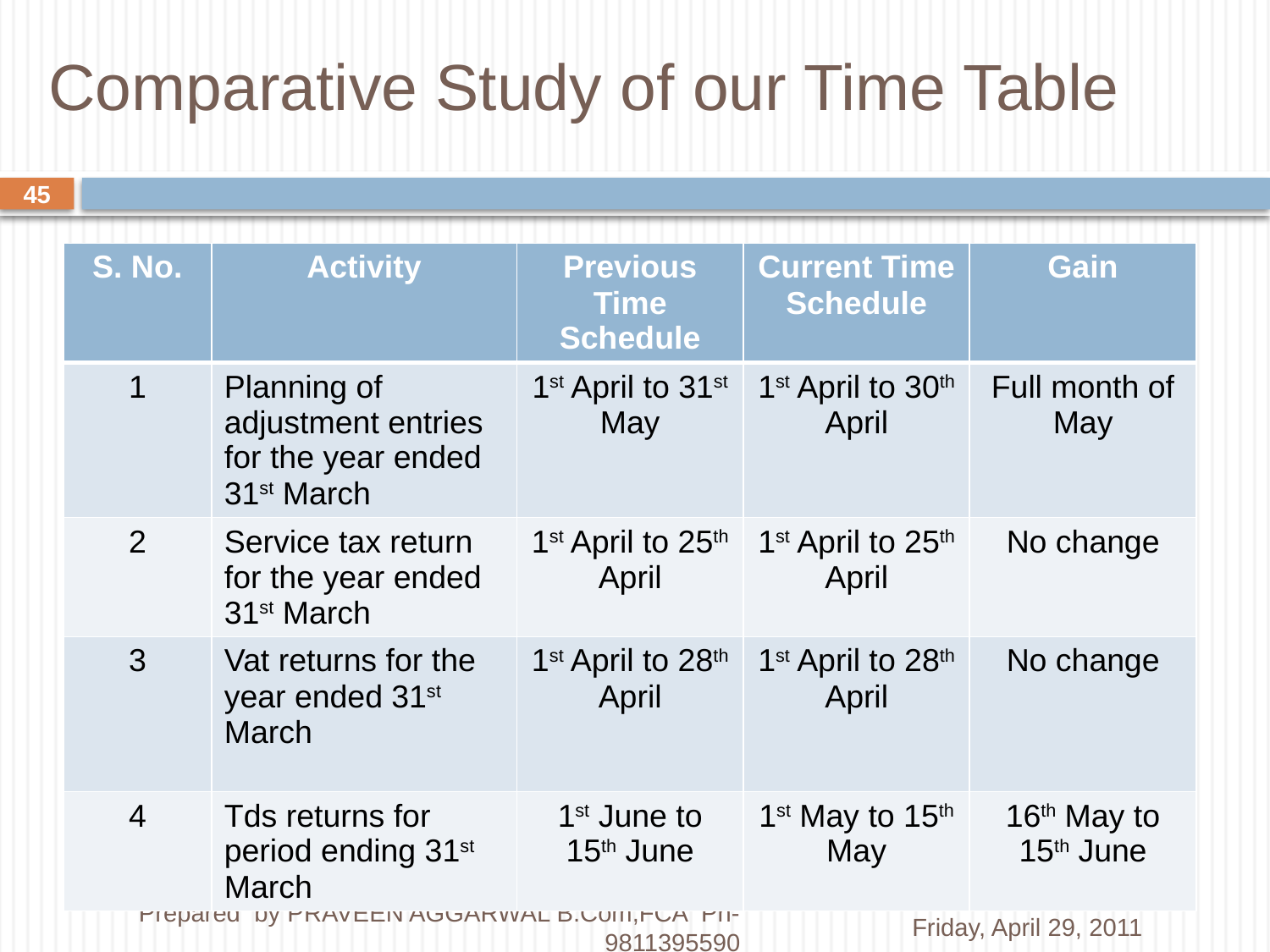

# Comparative Study of our Time Table
45
| S. No. | Activity | Previous Time Schedule | Current Time Schedule | Gain |
| --- | --- | --- | --- | --- |
| 1 | Planning of adjustment entries for the year ended 31st March | 1st April to 31st May | 1st April to 30th April | Full month of May |
| 2 | Service tax return for the year ended 31st March | 1st April to 25th April | 1st April to 25th April | No change |
| 3 | Vat returns for the year ended 31st March | 1st April to 28th April | 1st April to 28th April | No change |
| 4 | Tds returns for period ending 31st March | 1st June to 15th June | 1st May to 15th May | 16th May to 15th June |
Prepared  by PRAVEEN AGGARWAL B.Com,FCA  Ph-9811395590
Friday, April 29, 2011